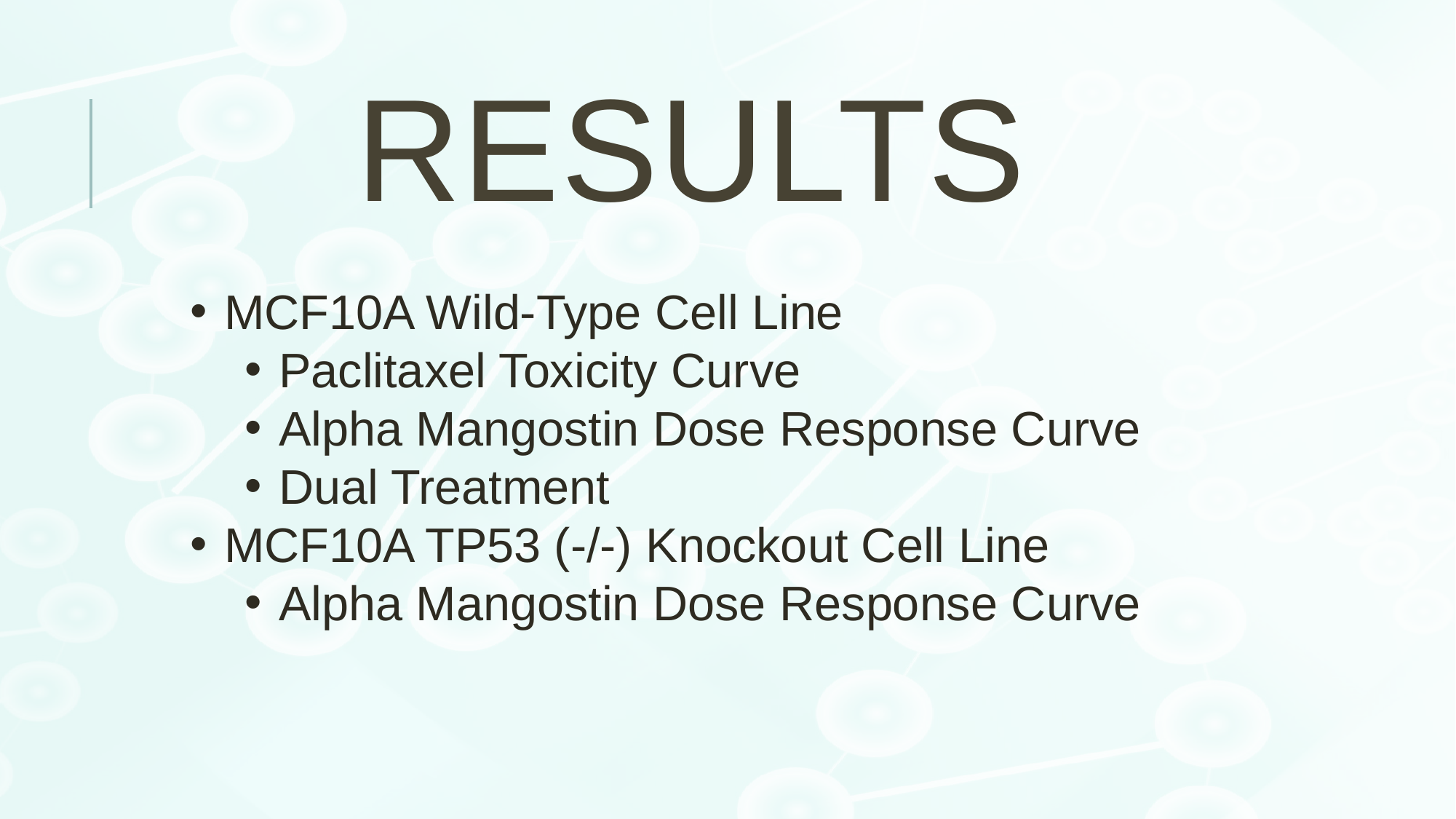

# Results
MCF10A Wild-Type Cell Line
Paclitaxel Toxicity Curve
Alpha Mangostin Dose Response Curve
Dual Treatment
MCF10A TP53 (-/-) Knockout Cell Line
Alpha Mangostin Dose Response Curve